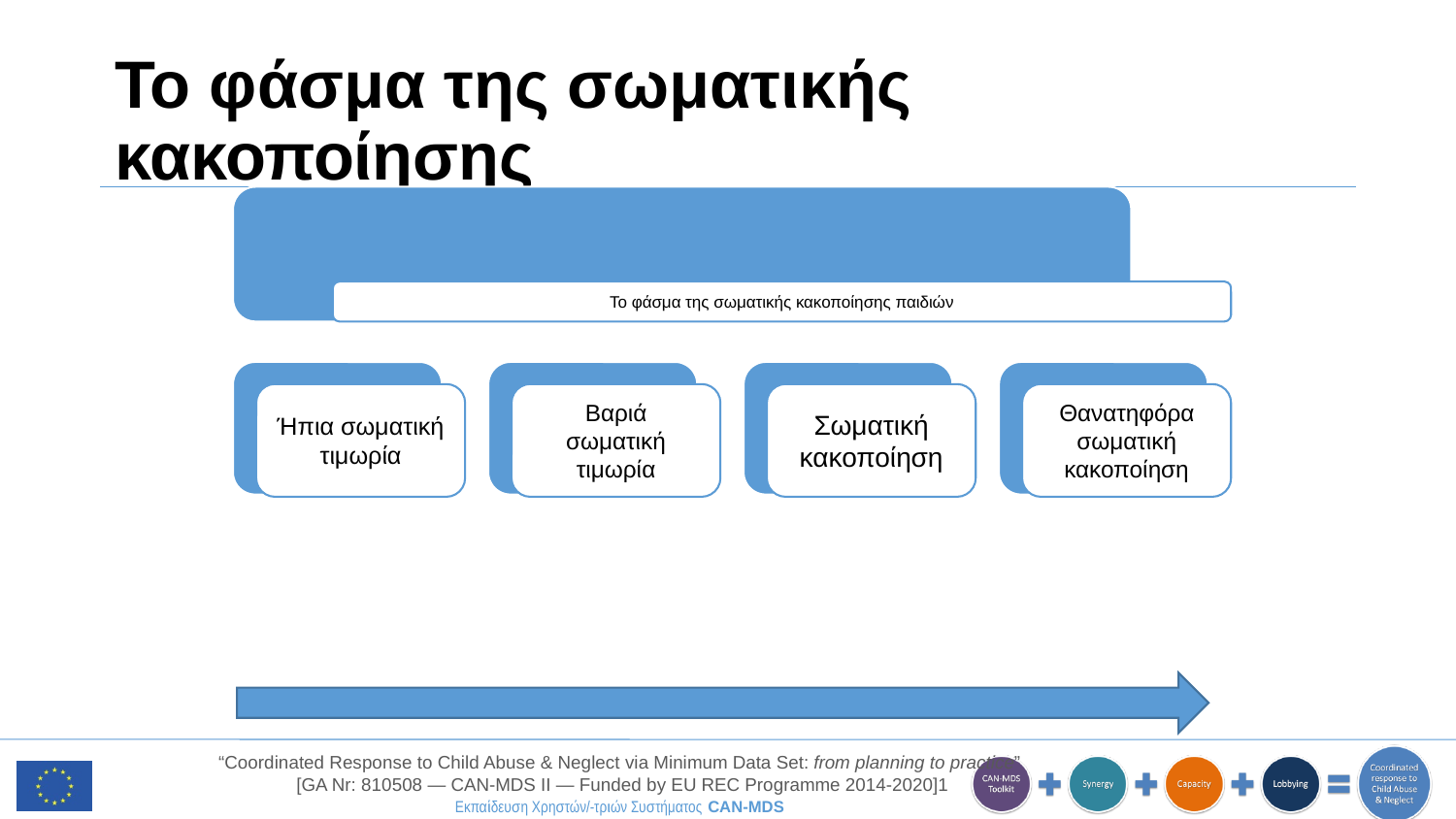

# Το φάσμα της σωματικής κακοποίησης
Το φάσμα της σωματικής κακοποίησης παιδιών
Ήπια σωματική τιμωρία
Βαριά σωματική τιμωρία
Θανατηφόρα σωματική κακοποίηση
Σωματική κακοποίηση